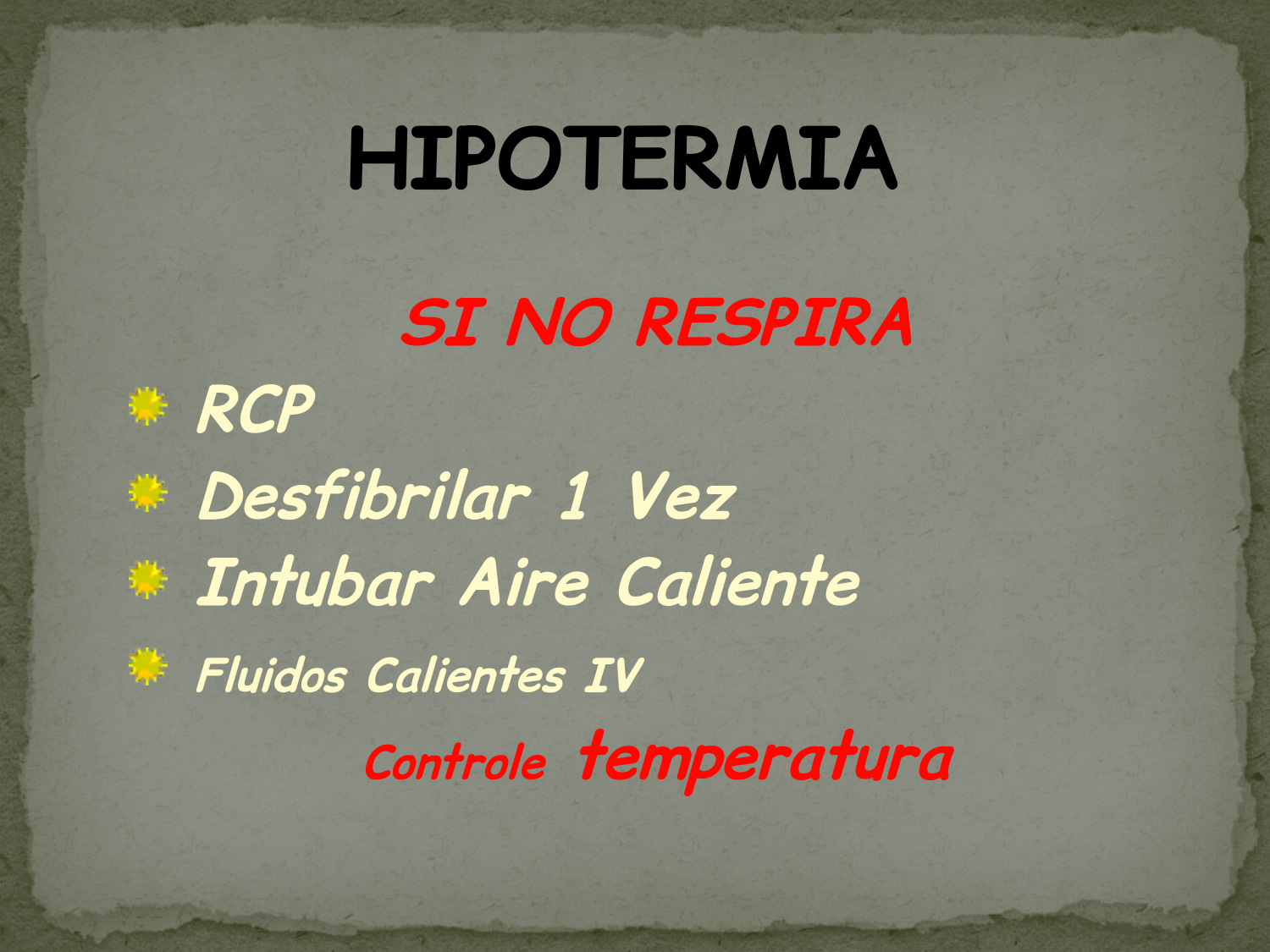

# HIPOTERMIA
SI NO RESPIRA
 RCP
 Desfibrilar 1 Vez
 Intubar Aire Caliente
 Fluidos Calientes IV
Controle temperatura